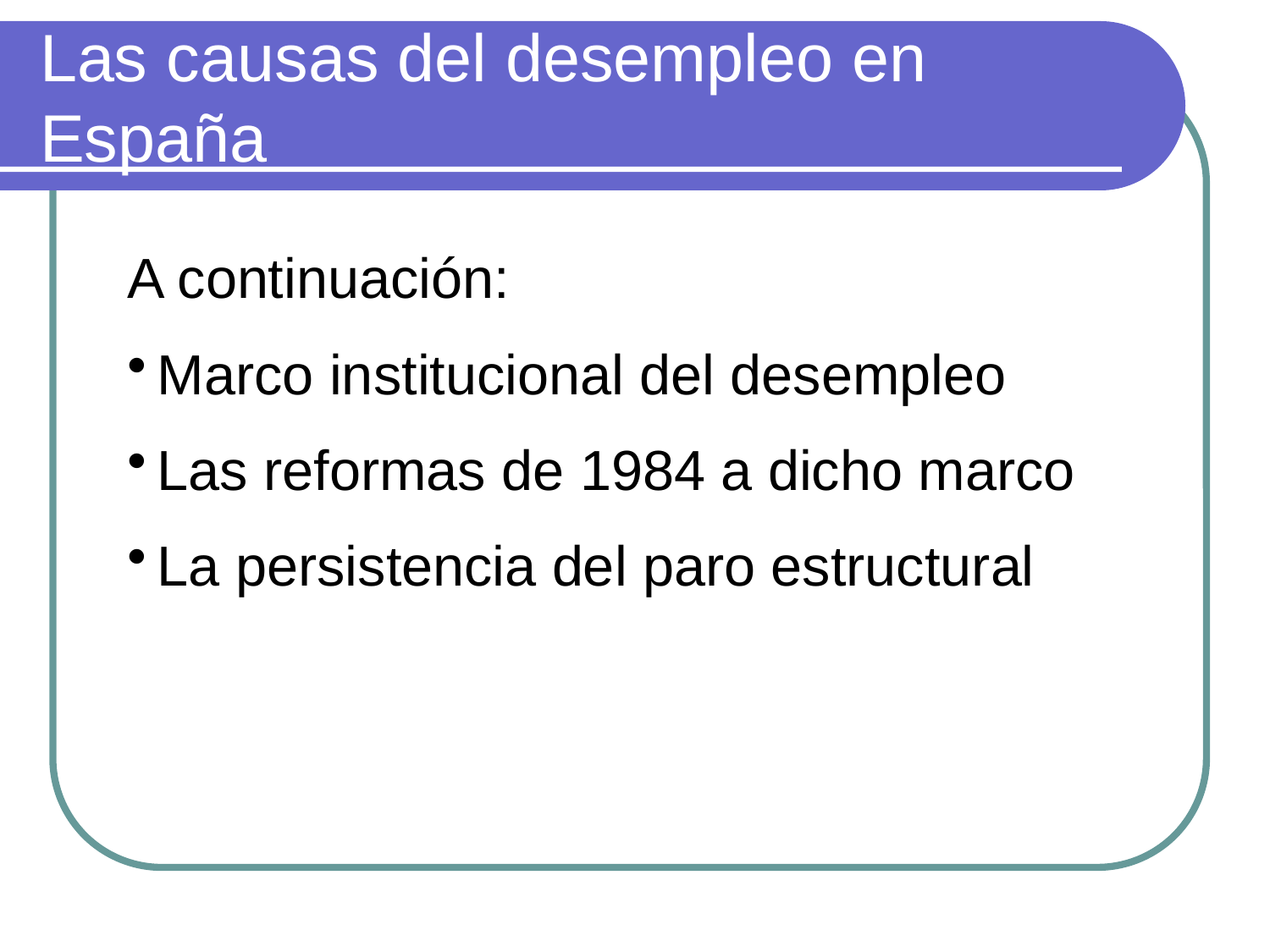

# Las causas del desempleo en España
A continuación:
Marco institucional del desempleo
Las reformas de 1984 a dicho marco
La persistencia del paro estructural